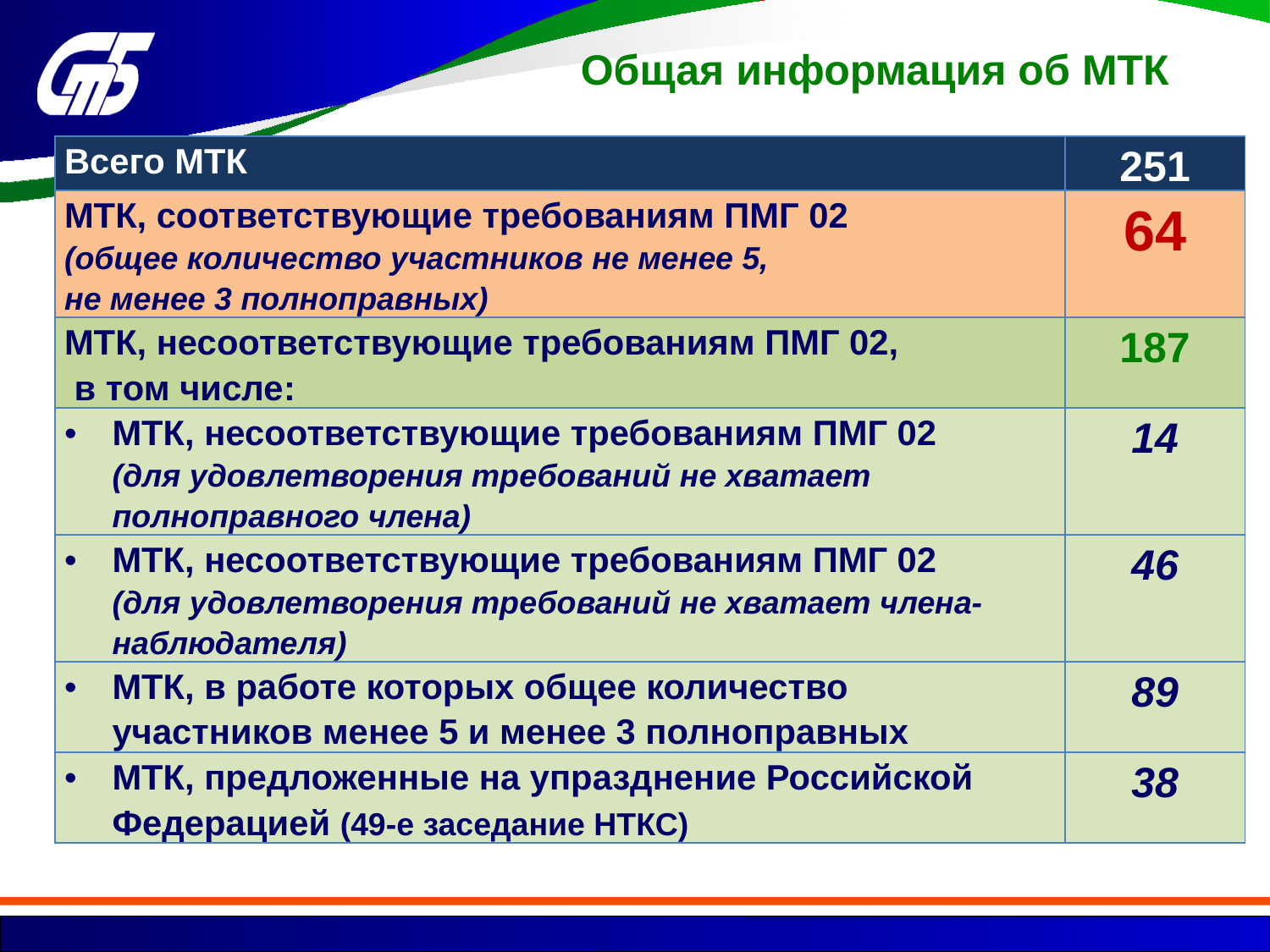

Общая информация об МТК
| Всего МТК | 251 |
| --- | --- |
| МТК, соответствующие требованиям ПМГ 02 (общее количество участников не менее 5, не менее 3 полноправных) | 64 |
| МТК, несоответствующие требованиям ПМГ 02, в том числе: | 187 |
| МТК, несоответствующие требованиям ПМГ 02 (для удовлетворения требований не хватает полноправного члена) | 14 |
| МТК, несоответствующие требованиям ПМГ 02 (для удовлетворения требований не хватает члена-наблюдателя) | 46 |
| МТК, в работе которых общее количество участников менее 5 и менее 3 полноправных | 89 |
| МТК, предложенные на упразднение Российской Федерацией (49-е заседание НТКС) | 38 |